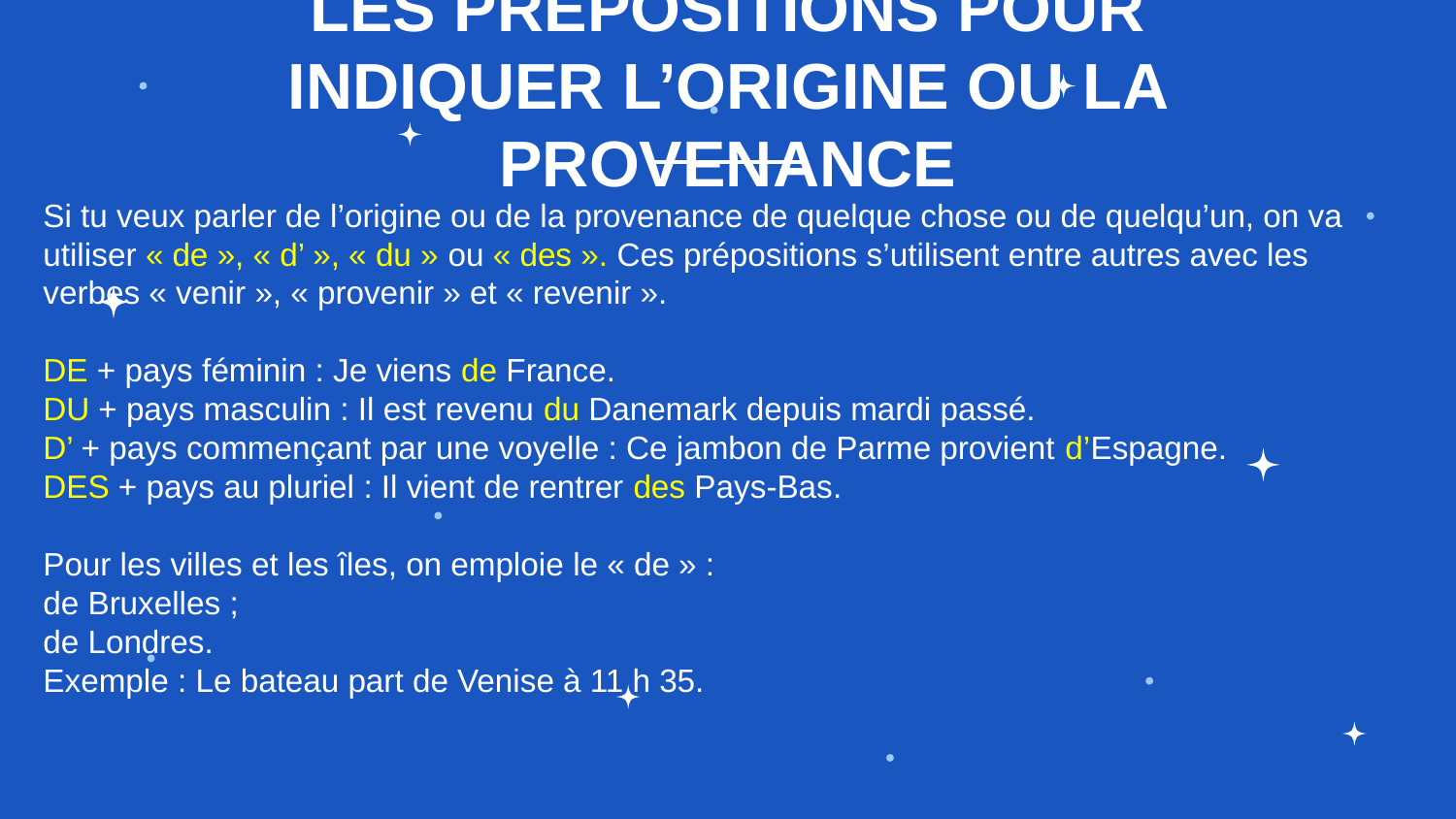

Si tu veux parler de l’origine ou de la provenance de quelque chose ou de quelqu’un, on va utiliser « de », « d’ », « du » ou « des ». Ces prépositions s’utilisent entre autres avec les verbes « venir », « provenir » et « revenir ».

DE + pays féminin : Je viens de France.
DU + pays masculin : Il est revenu du Danemark depuis mardi passé.
D’ + pays commençant par une voyelle : Ce jambon de Parme provient d’Espagne.
DES + pays au pluriel : Il vient de rentrer des Pays-Bas.

Pour les villes et les îles, on emploie le « de » :
de Bruxelles ;
de Londres.
Exemple : Le bateau part de Venise à 11 h 35.

# LES PRÉPOSITIONS POUR INDIQUER L’ORIGINE OU LA PROVENANCE